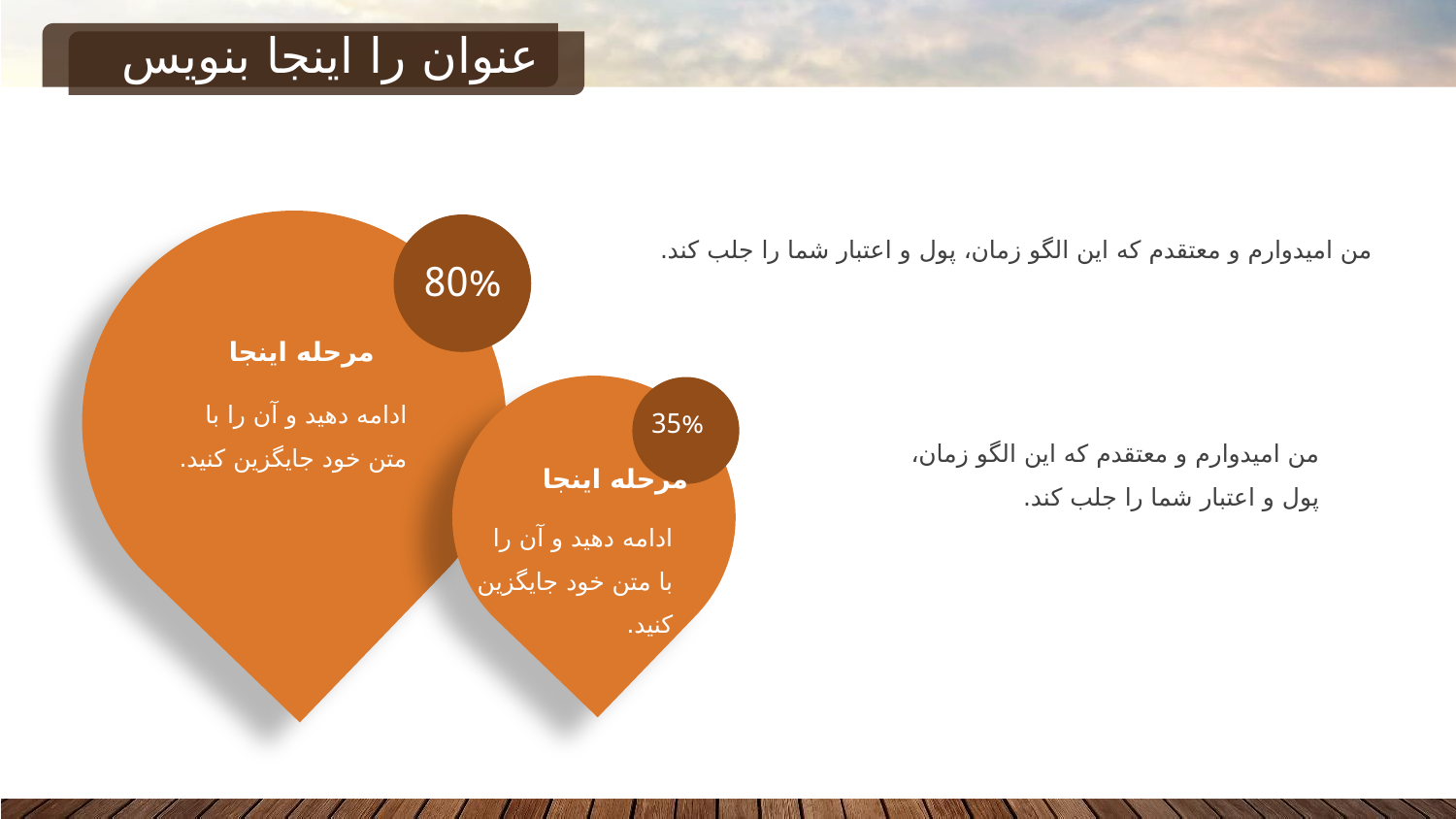

# عنوان را اینجا بنویس
من امیدوارم و معتقدم که این الگو زمان، پول و اعتبار شما را جلب کند.

80%
مرحله اینجا
ادامه دهید و آن را با متن خود جایگزین کنید.

35%
من امیدوارم و معتقدم که این الگو زمان، پول و اعتبار شما را جلب کند.
مرحله اینجا
ادامه دهید و آن را با متن خود جایگزین کنید.